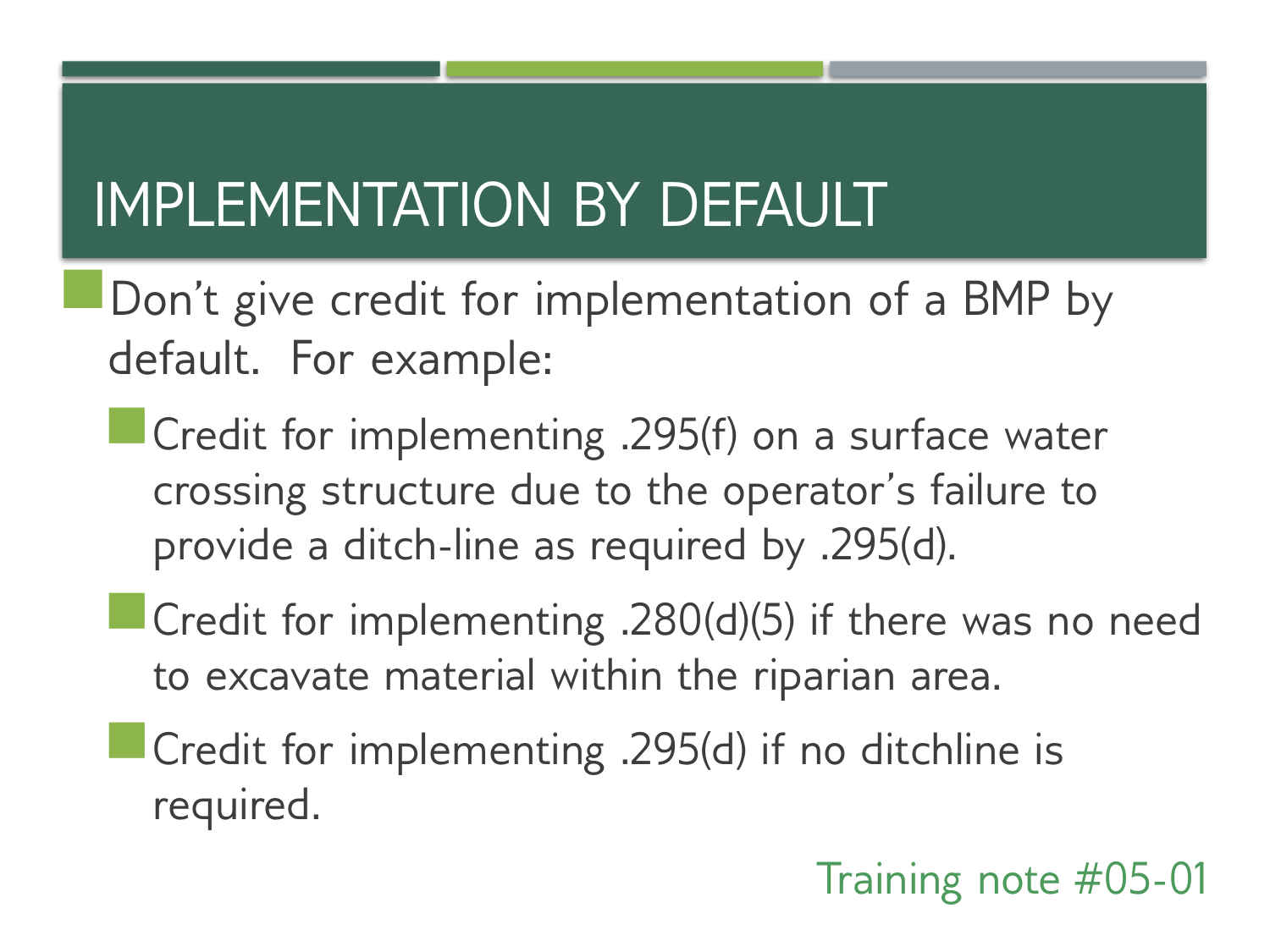

# implementation by default
Don’t give credit for implementation of a BMP by default.  For example:
Credit for implementing .295(f) on a surface water crossing structure due to the operator’s failure to provide a ditch-line as required by .295(d).
Credit for implementing .280(d)(5) if there was no need to excavate material within the riparian area.
Credit for implementing .295(d) if no ditchline is required.
 Training note #05-01